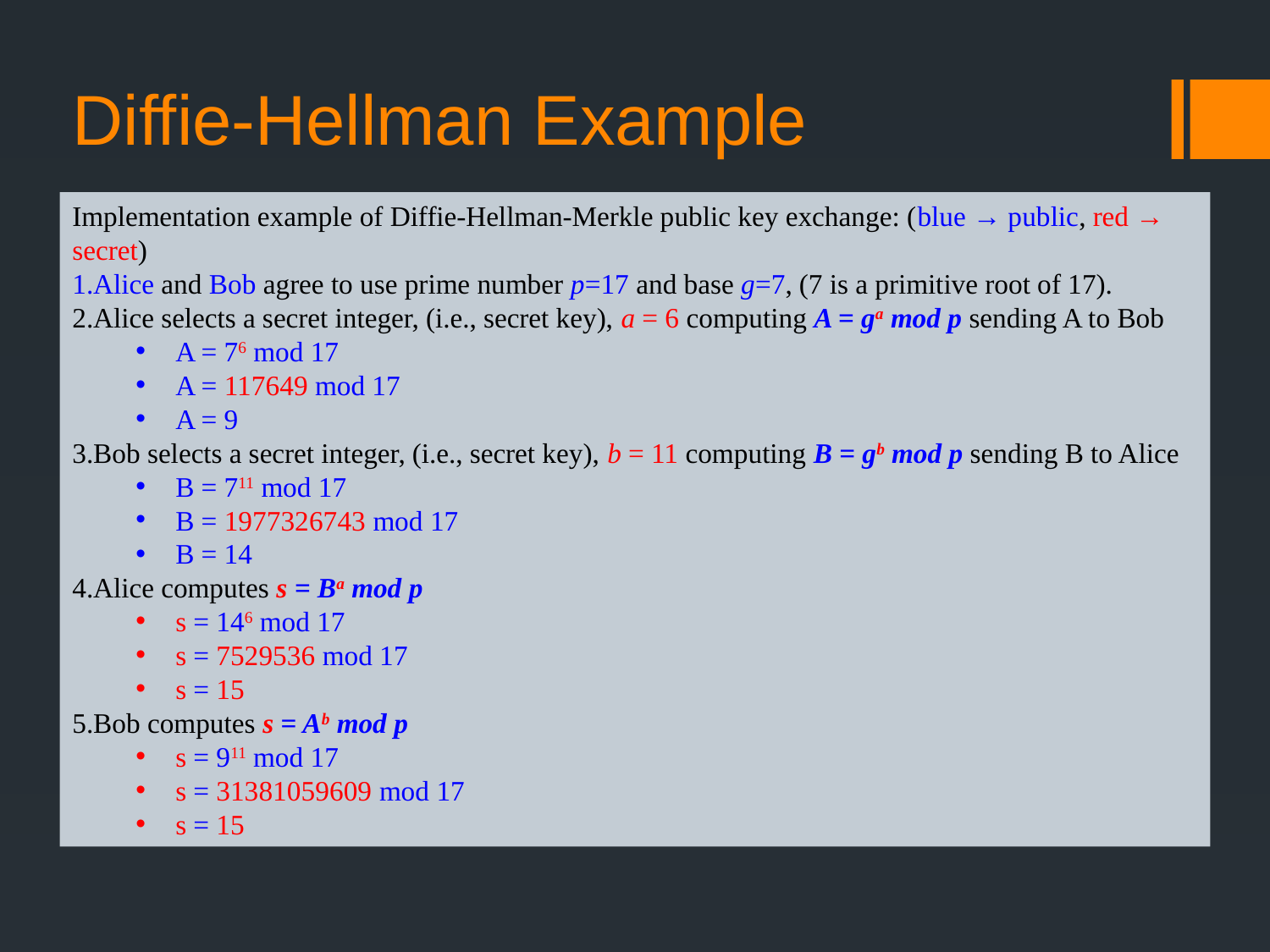

# Diffie-Hellman Example
Implementation example of Diffie-Hellman-Merkle public key exchange: (blue → public, red → secret)
Alice and Bob agree to use prime number p=17 and base g=7, (7 is a primitive root of 17).
Alice selects a secret integer, (i.e., secret key), a = 6 computing A = ga mod p sending A to Bob
A = 76 mod 17
A = 117649 mod 17
A = 9
Bob selects a secret integer, (i.e., secret key), b = 11 computing B = gb mod p sending B to Alice
B = 711 mod 17
B = 1977326743 mod 17
B = 14
Alice computes s = Ba mod p
s = 146 mod 17
s = 7529536 mod 17
s = 15
Bob computes s = Ab mod p
s = 911 mod 17
s = 31381059609 mod 17
s = 15